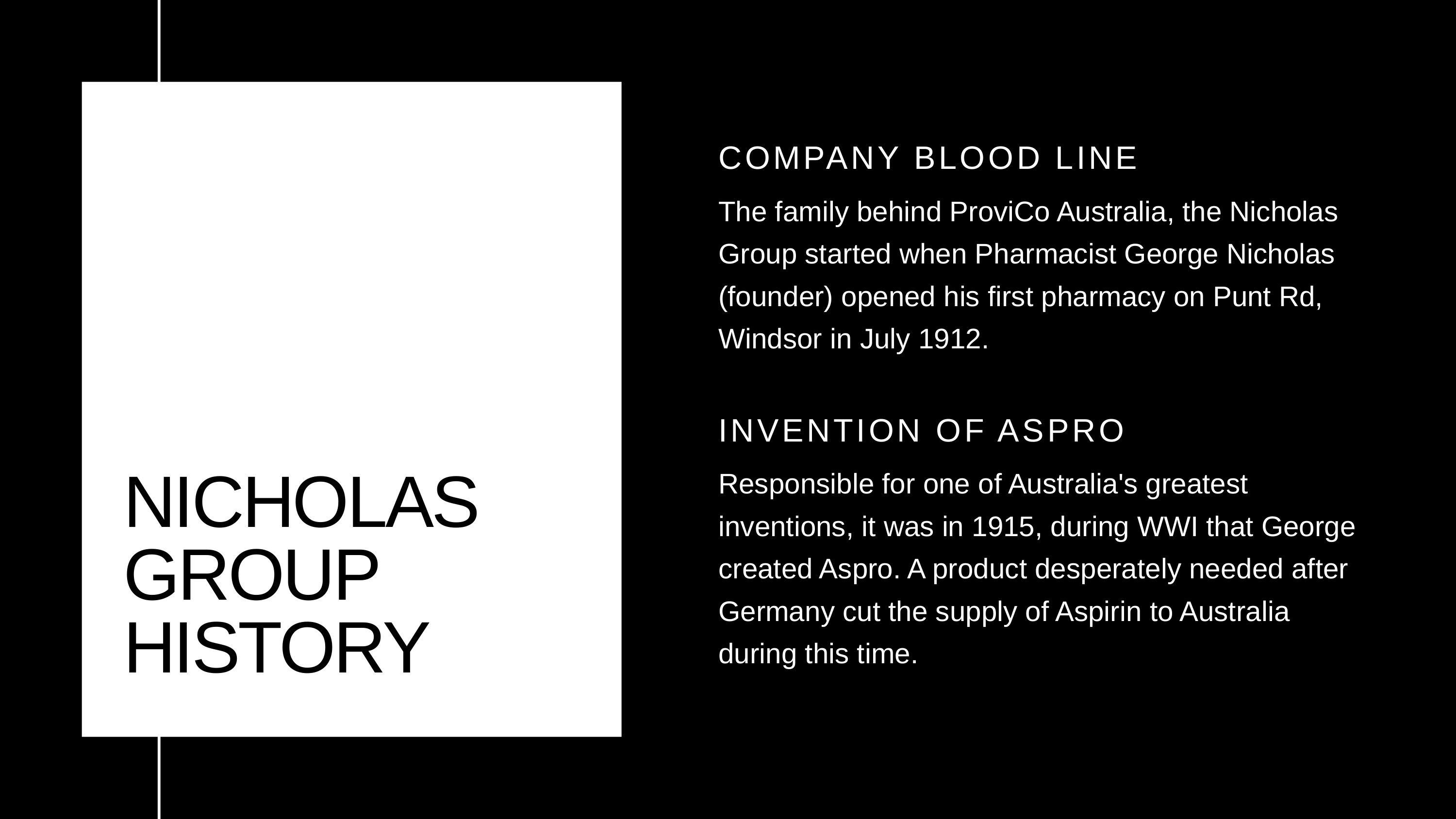

COMPANY BLOOD LINE
The family behind ProviCo Australia, the Nicholas Group started when Pharmacist George Nicholas (founder) opened his first pharmacy on Punt Rd, Windsor in July 1912.
INVENTION OF ASPRO
Responsible for one of Australia's greatest inventions, it was in 1915, during WWI that George created Aspro. A product desperately needed after Germany cut the supply of Aspirin to Australia during this time.
NICHOLAS
GROUP
HISTORY